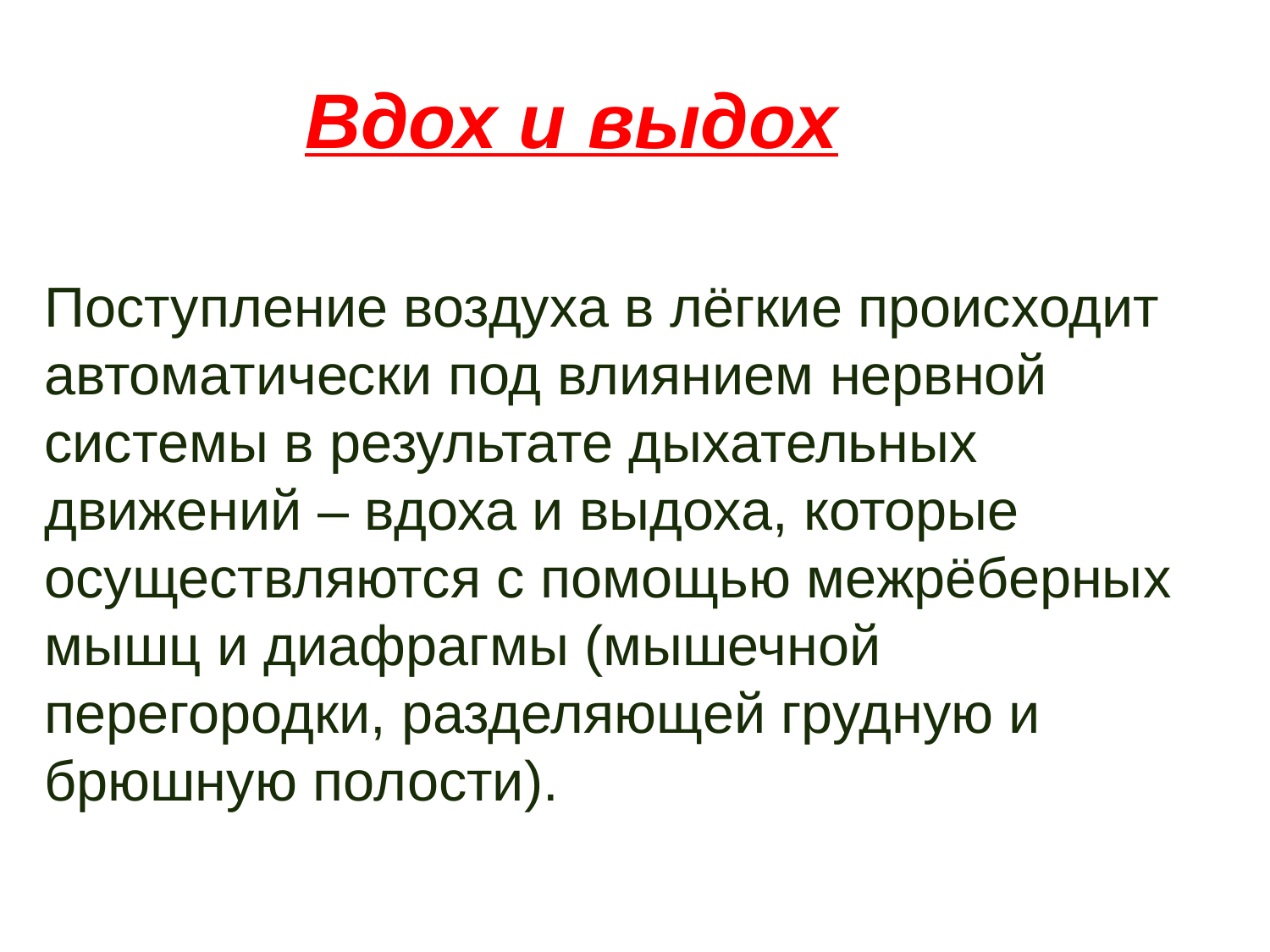

Вдох и выдох
Поступление воздуха в лёгкие происходит автоматически под влиянием нервной системы в результате дыхательных движений – вдоха и выдоха, которые осуществляются с помощью межрёберных мышц и диафрагмы (мышечной перегородки, разделяющей грудную и брюшную полости).